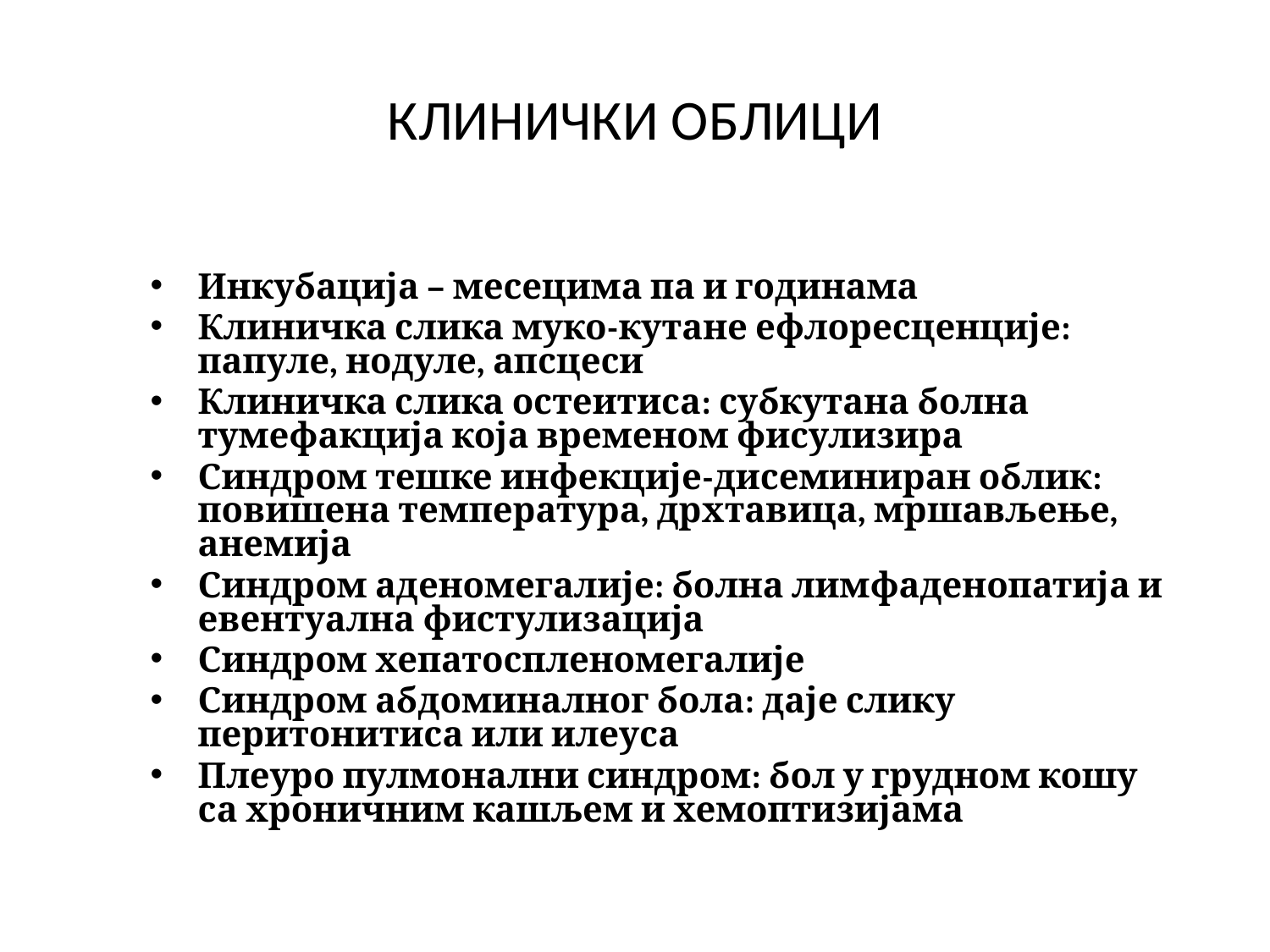

# КЛИНИЧКИ ОБЛИЦИ

Инкубација – месецима па и годинама
Клиничка слика муко-кутане ефлоресценције: папуле, нодуле, апсцеси
Клиничка слика остеитиса: субкутана болна тумефакција која временом фисулизира
Синдром тешке инфекције-дисеминиран облик: повишена температура, дрхтавица, мршављење, анемија
Синдром аденомегалије: болна лимфаденопатија и евентуална фистулизација
Синдром хепатоспленомегалије
Синдром абдоминалног бола: даје слику перитонитиса или илеуса
Плеуро пулмонални синдром: бол у грудном кошу са хроничним кашљем и хемоптизијама